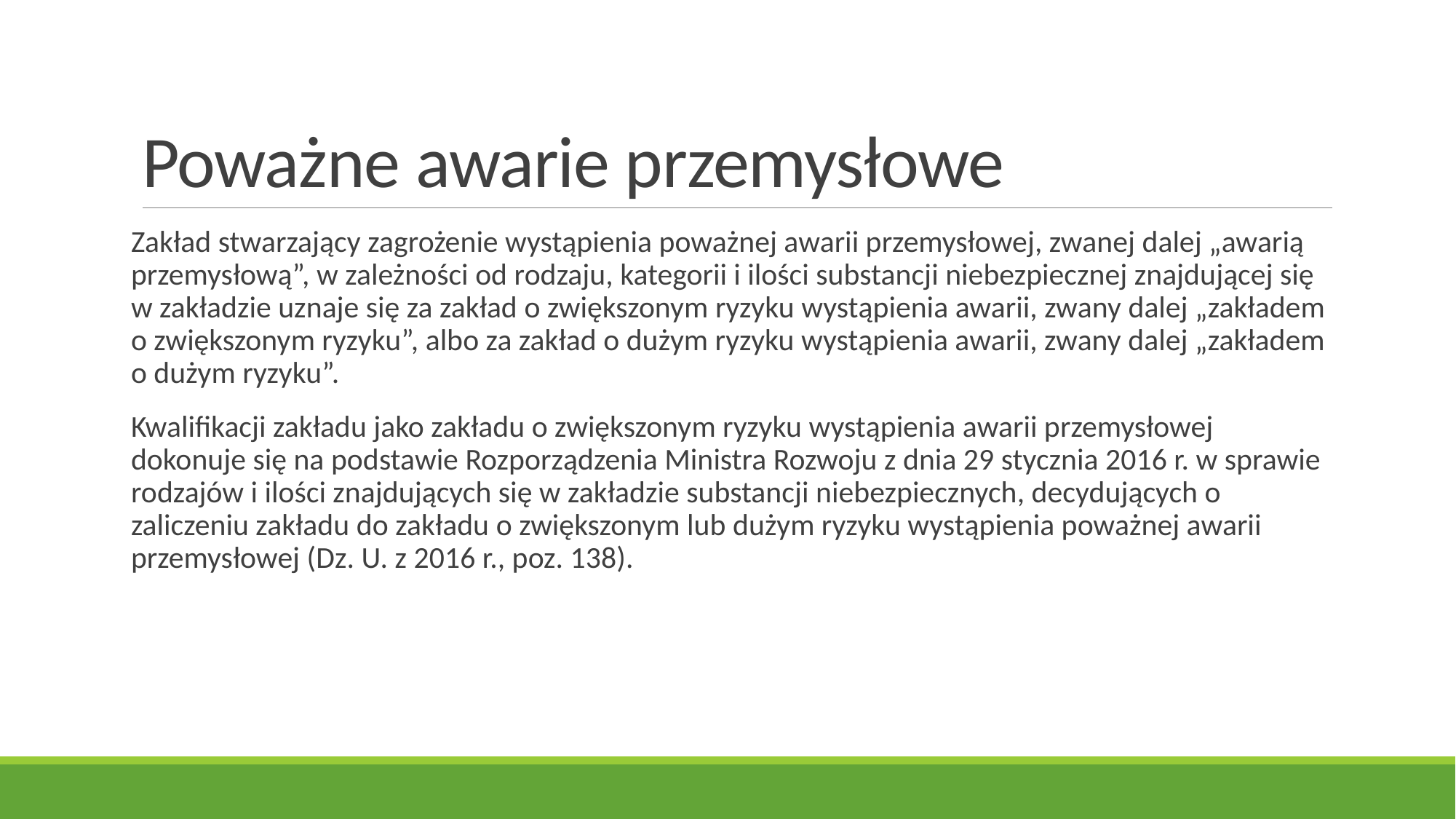

# Poważne awarie przemysłowe
Zakład stwarzający zagrożenie wystąpienia poważnej awarii przemysłowej, zwanej dalej „awarią przemysłową”, w zależności od rodzaju, kategorii i ilości substancji niebezpiecznej znajdującej się w zakładzie uznaje się za zakład o zwiększonym ryzyku wystąpienia awarii, zwany dalej „zakładem o zwiększonym ryzyku”, albo za zakład o dużym ryzyku wystąpienia awarii, zwany dalej „zakładem o dużym ryzyku”.
Kwalifikacji zakładu jako zakładu o zwiększonym ryzyku wystąpienia awarii przemysłowej dokonuje się na podstawie Rozporządzenia Ministra Rozwoju z dnia 29 stycznia 2016 r. w sprawie rodzajów i ilości znajdujących się w zakładzie substancji niebezpiecznych, decydujących o zaliczeniu zakładu do zakładu o zwiększonym lub dużym ryzyku wystąpienia poważnej awarii przemysłowej (Dz. U. z 2016 r., poz. 138).